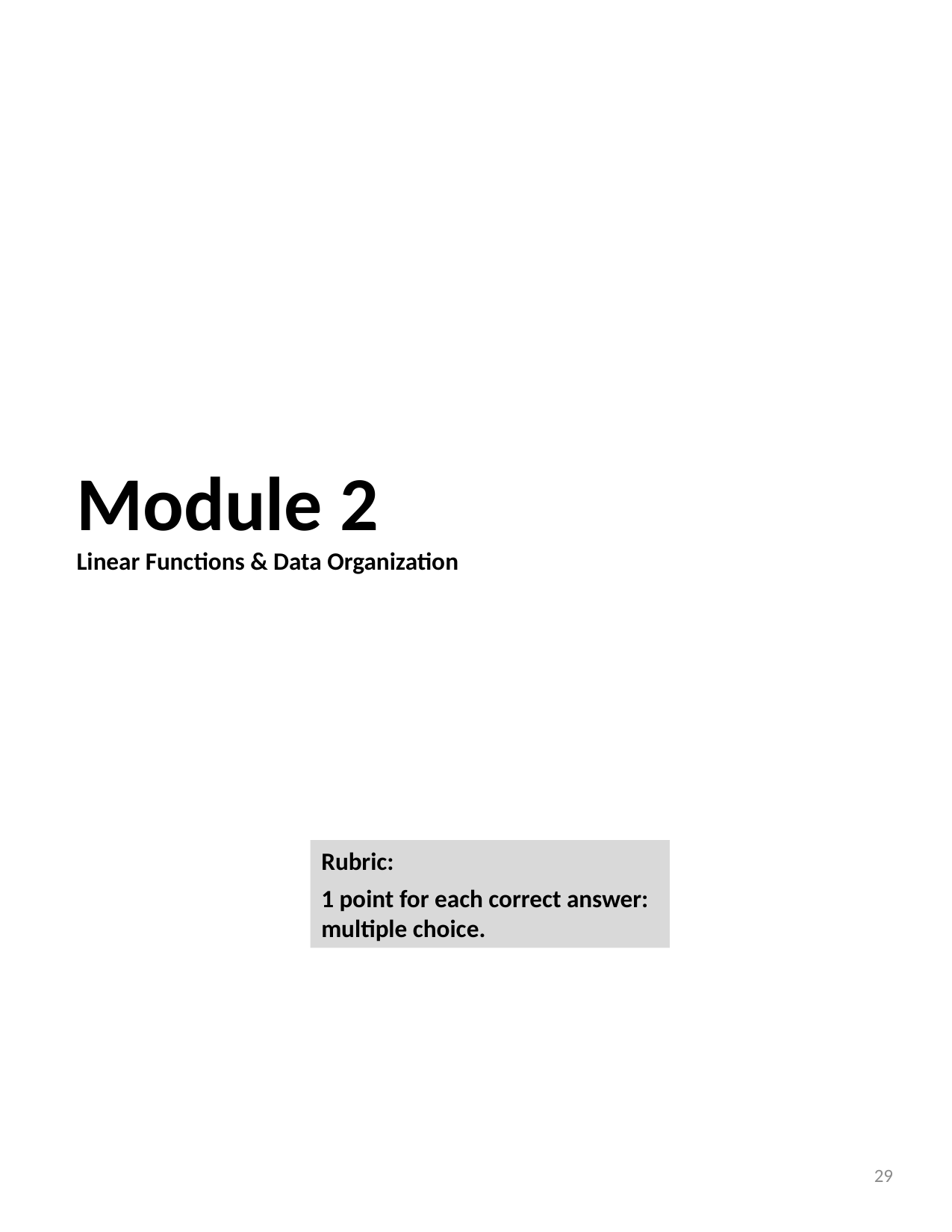

Module 2
Linear Functions & Data Organization
Rubric:

1 point for each correct answer: multiple choice.
29